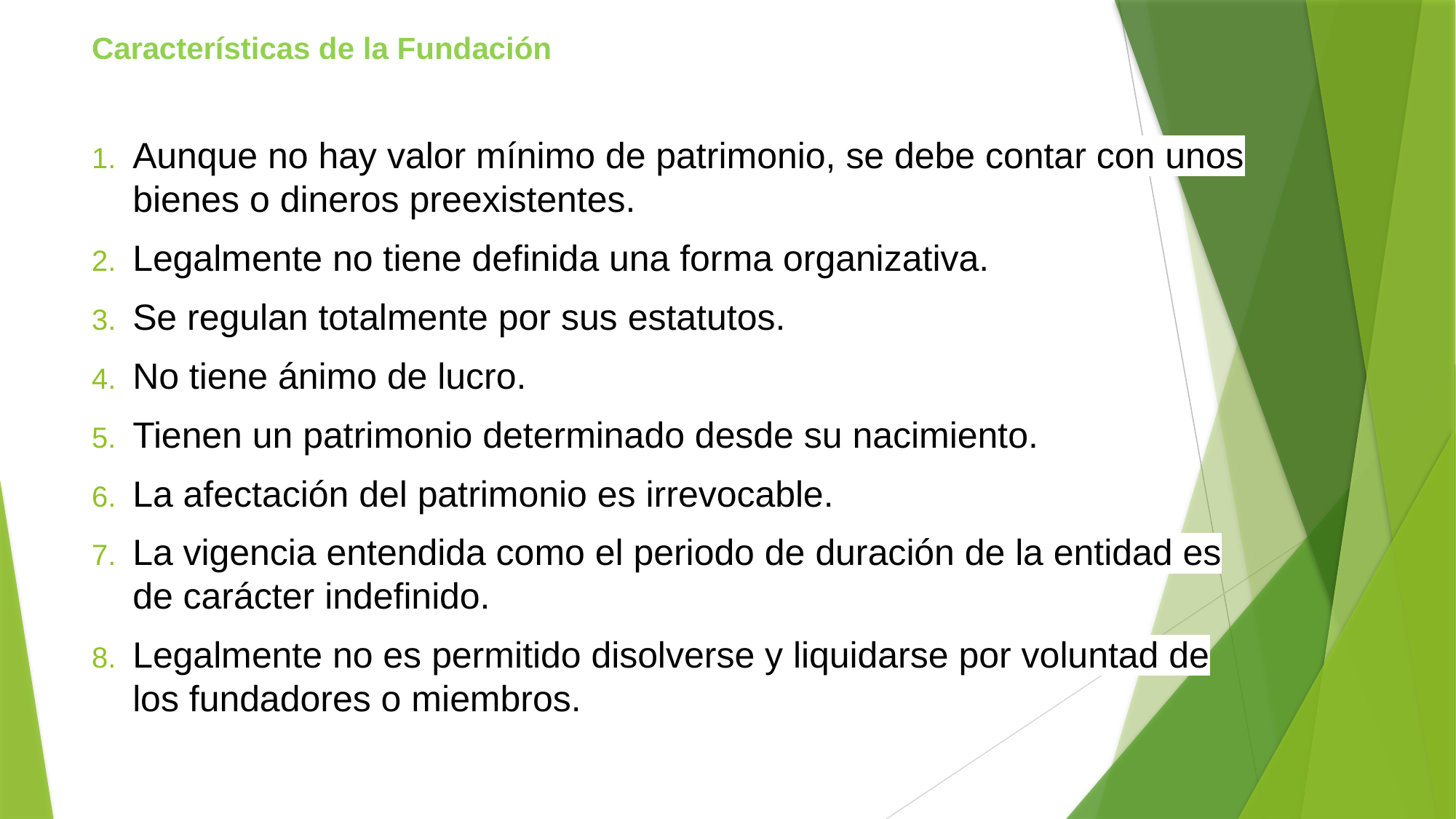

# Características de la Fundación
Aunque no hay valor mínimo de patrimonio, se debe contar con unos bienes o dineros preexistentes.
Legalmente no tiene definida una forma organizativa.
Se regulan totalmente por sus estatutos.
No tiene ánimo de lucro.
Tienen un patrimonio determinado desde su nacimiento.
La afectación del patrimonio es irrevocable.
La vigencia entendida como el periodo de duración de la entidad es de carácter indefinido.
Legalmente no es permitido disolverse y liquidarse por voluntad de los fundadores o miembros.